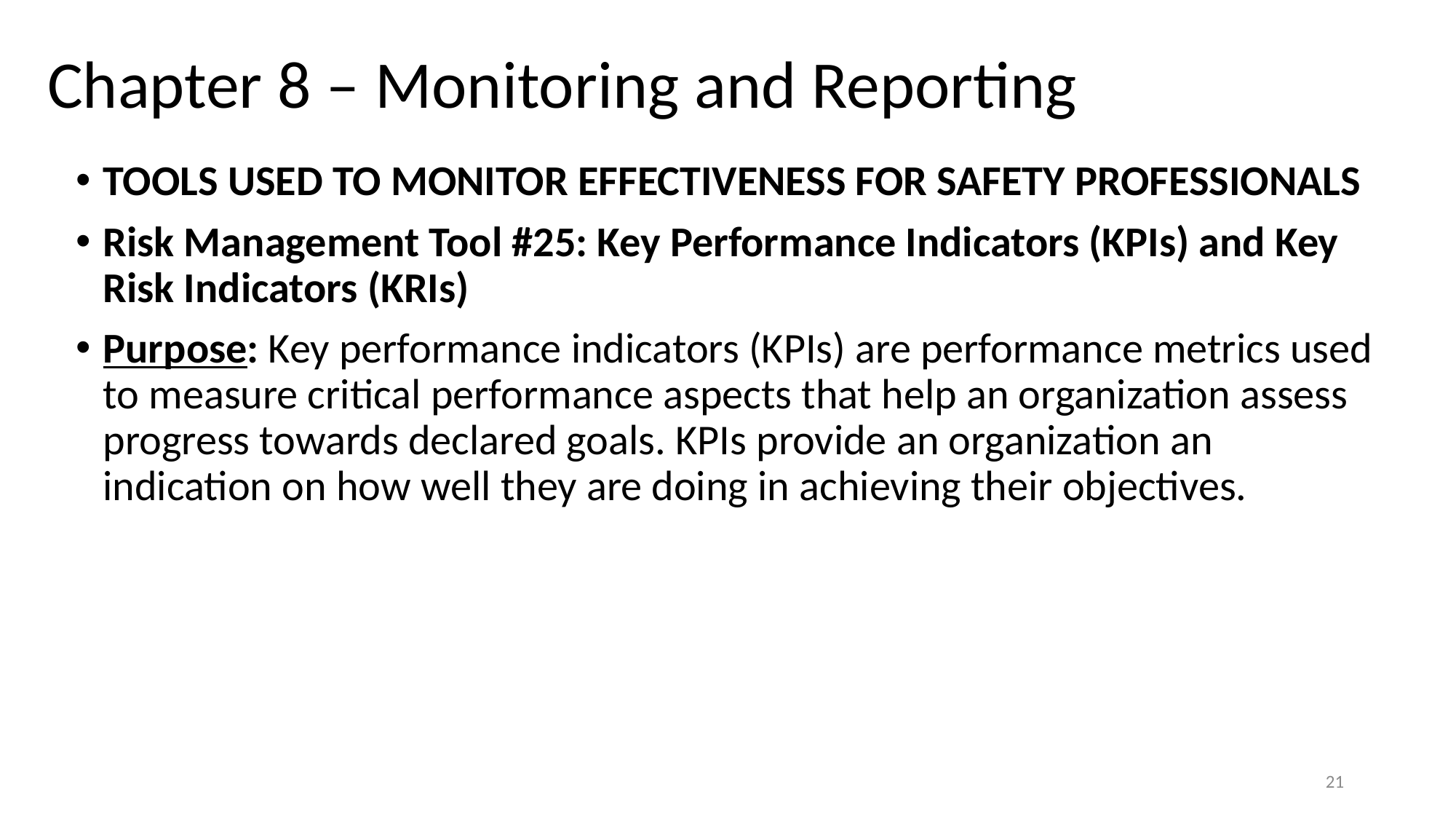

# Chapter 8 – Monitoring and Reporting
TOOLS USED TO MONITOR EFFECTIVENESS FOR SAFETY PROFESSIONALS
Risk Management Tool #25: Key Performance Indicators (KPIs) and Key Risk Indicators (KRIs)
Purpose: Key performance indicators (KPIs) are performance metrics used to measure critical performance aspects that help an organization assess progress towards declared goals. KPIs provide an organization an indication on how well they are doing in achieving their objectives.
21